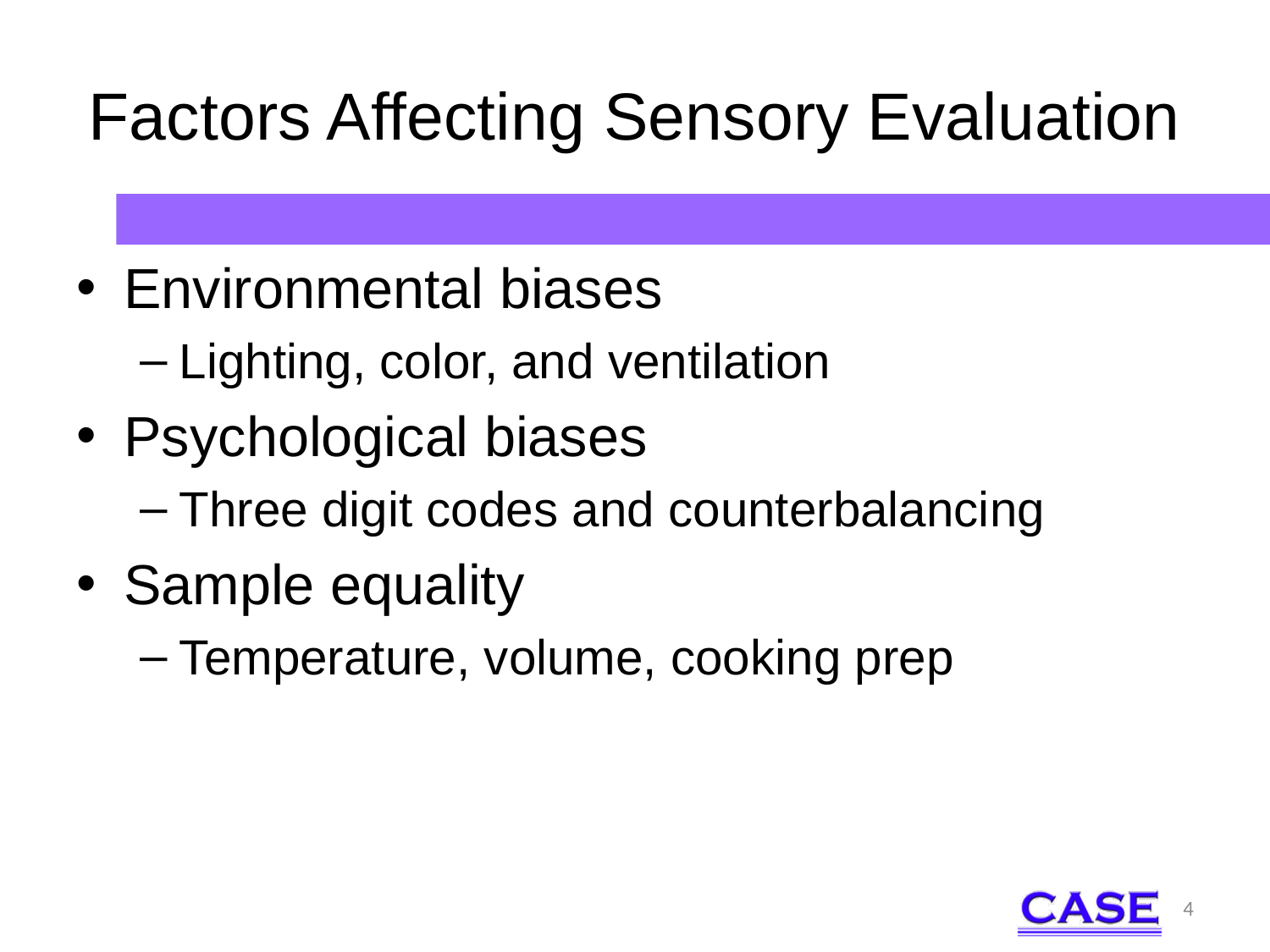

# Factors Affecting Sensory Evaluation
Environmental biases
Lighting, color, and ventilation
Psychological biases
Three digit codes and counterbalancing
Sample equality
Temperature, volume, cooking prep
4